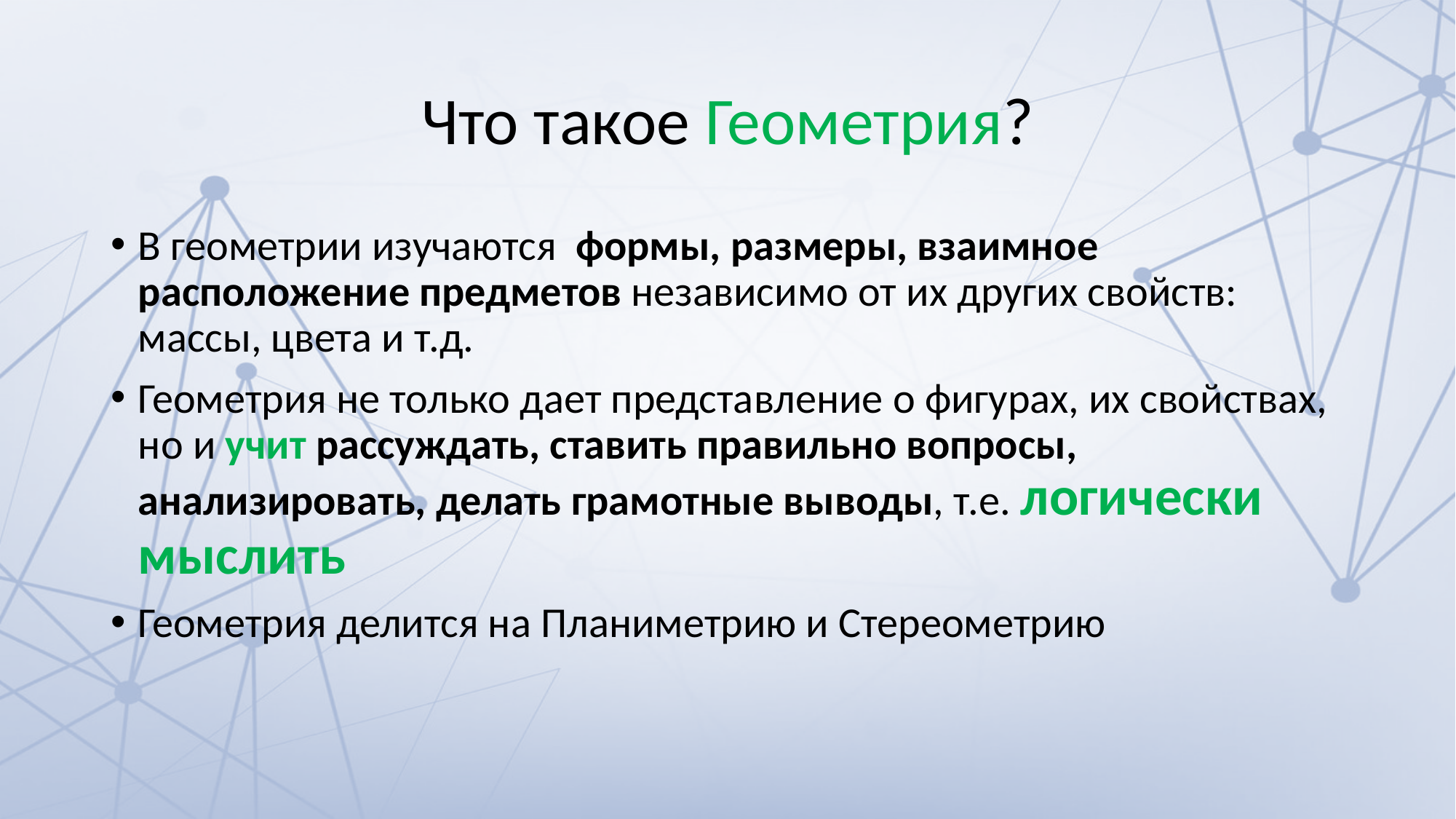

# Что такое Геометрия?
В геометрии изучаются  формы, размеры, взаимное расположение предметов независимо от их других свойств: массы, цвета и т.д.
Геометрия не только дает представление о фигурах, их свойствах, но и учит рассуждать, ставить правильно вопросы, анализировать, делать грамотные выводы, т.е. логически мыслить
Геометрия делится на Планиметрию и Стереометрию